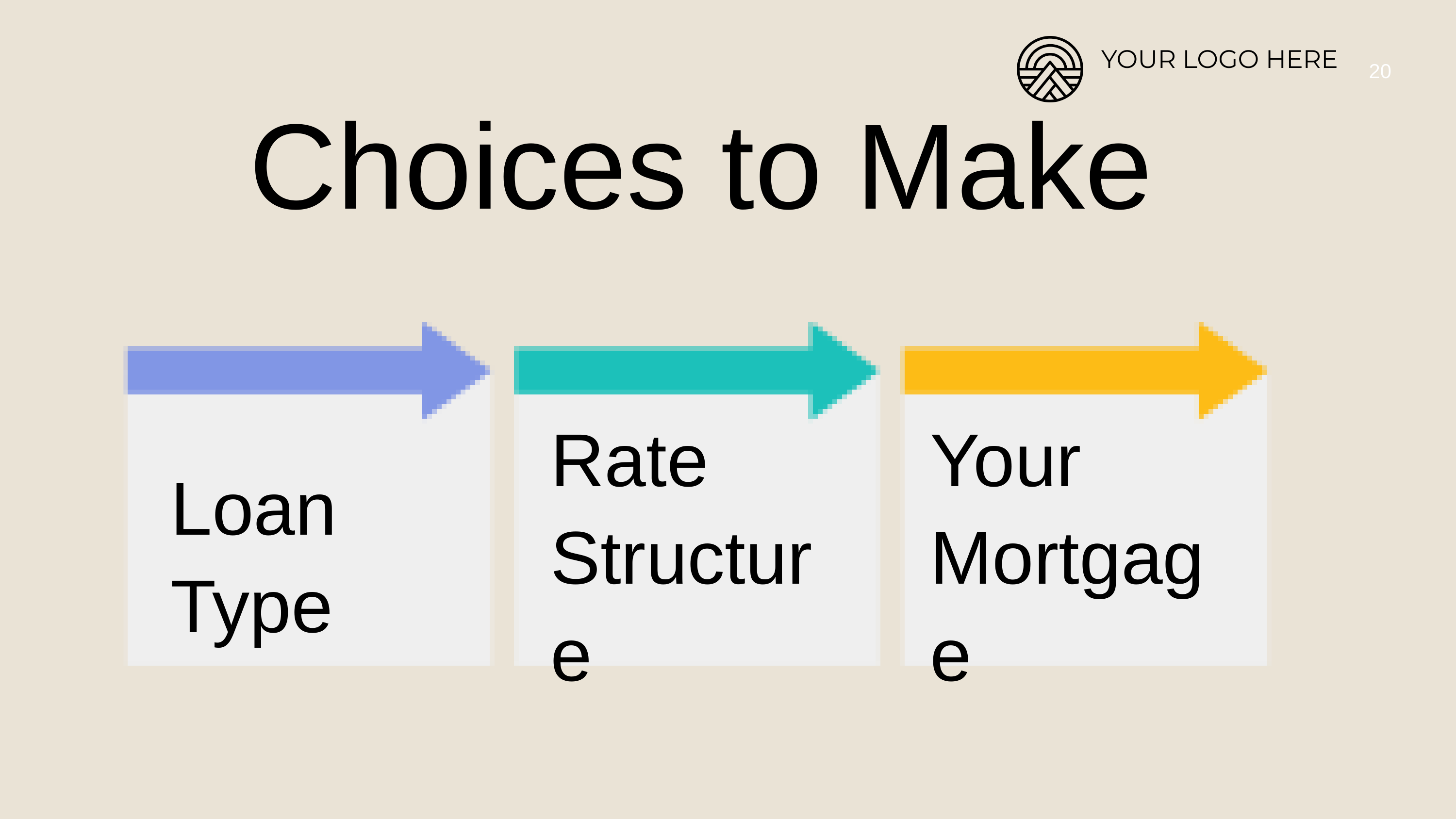

YOUR LOGO HERE
20
Choices to Make

Rate Structure
Your Mortgage
Loan Type